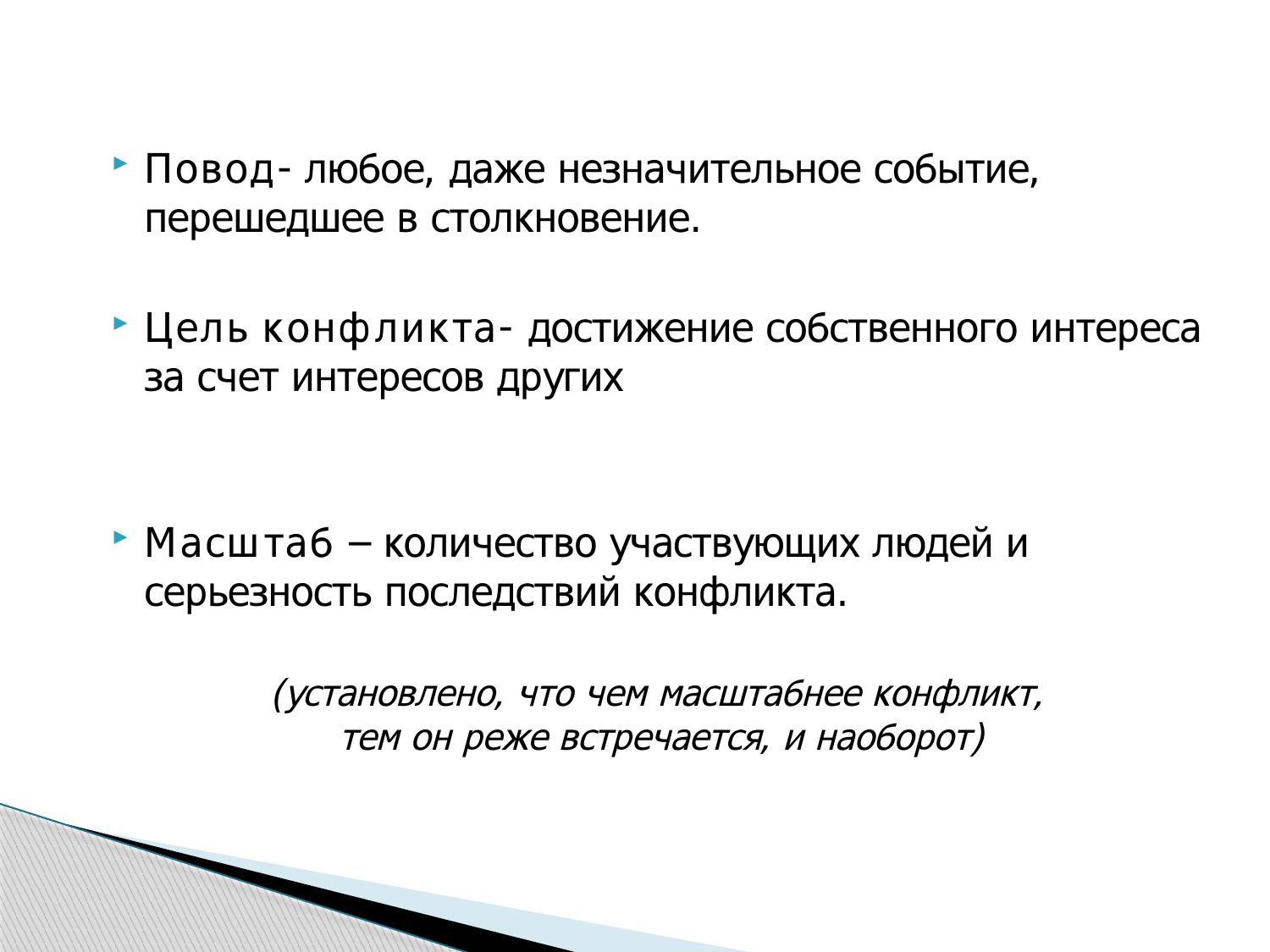

#
Повод- любое, даже незначительное событие, перешедшее в столкновение.

Цель конфликта- достижение собственного интереса за счет интересов других

Масштаб – количество участвующих людей и серьезность последствий конфликта.

(установлено, что чем масштабнее конфликт,
тем он реже встречается, и наоборот)